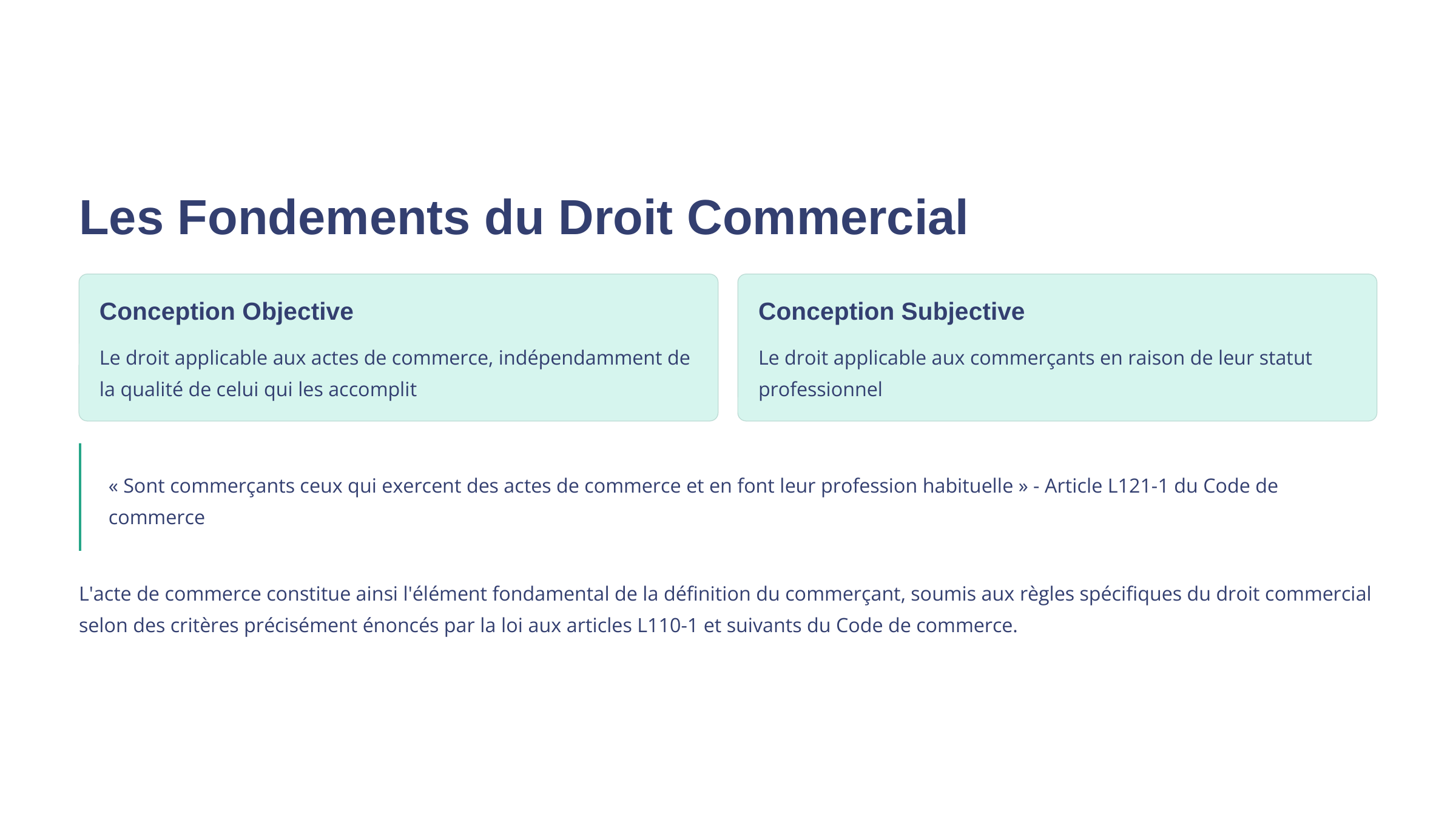

Les Fondements du Droit Commercial

Conception Objective
Conception Subjective
Le droit applicable aux actes de commerce, indépendamment de la qualité de celui qui les accomplit
Le droit applicable aux commerçants en raison de leur statut professionnel

« Sont commerçants ceux qui exercent des actes de commerce et en font leur profession habituelle » - Article L121-1 du Code de commerce
L'acte de commerce constitue ainsi l'élément fondamental de la définition du commerçant, soumis aux règles spécifiques du droit commercial selon des critères précisément énoncés par la loi aux articles L110-1 et suivants du Code de commerce.